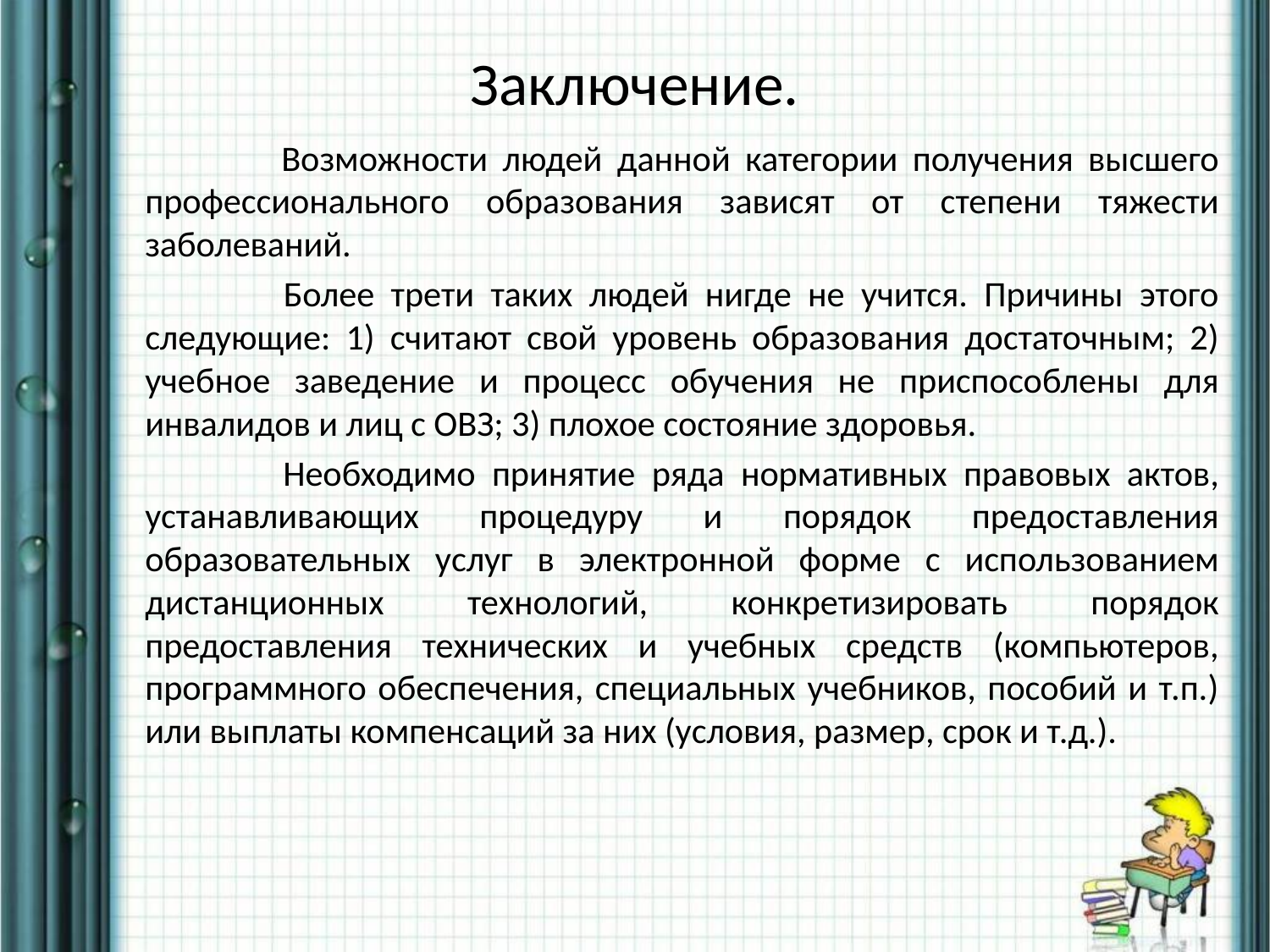

# Заключение.
            Возможности людей данной категории получения высшего профессионального образования зависят от степени тяжести заболеваний.
           Более трети таких людей нигде не учится. Причины этого следующие: 1) считают свой уровень образования достаточным; 2) учебное заведение и процесс обучения не приспособлены для инвалидов и лиц с ОВЗ; 3) плохое состояние здоровья.
           Необходимо принятие ряда нормативных правовых актов, устанавливающих процедуру и порядок предоставления образовательных услуг в электронной форме с использованием дистанционных технологий, конкретизировать порядок предоставления технических и учебных средств (компьютеров, программного обеспечения, специальных учебников, пособий и т.п.) или выплаты компенсаций за них (условия, размер, срок и т.д.).